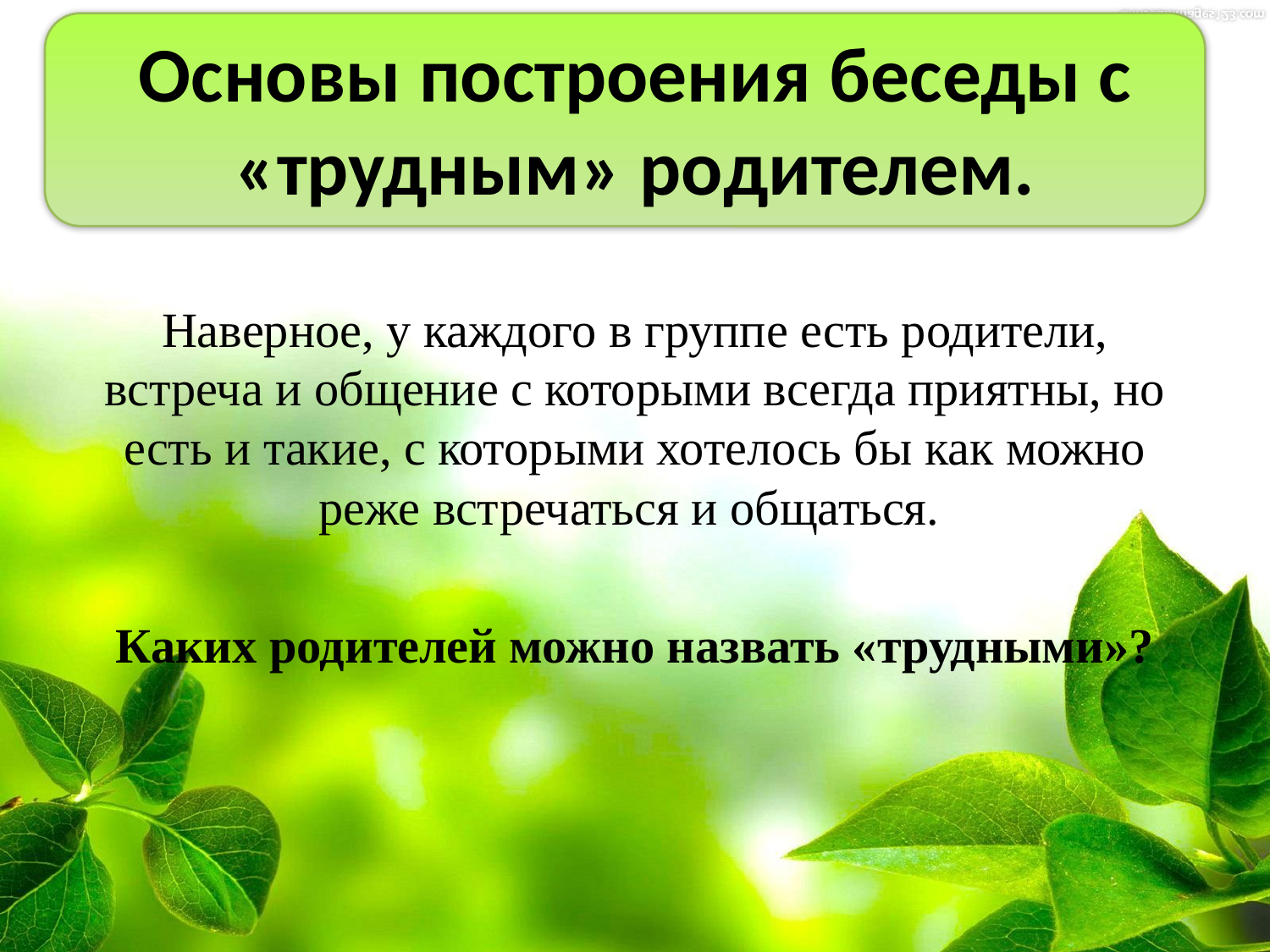

# Основы построения беседы с «трудным» родителем.

Наверное, у каждого в группе есть родители, встреча и общение с которыми всегда приятны, но есть и такие, с которыми хотелось бы как можно реже встречаться и общаться.

Каких родителей можно назвать «трудными»?